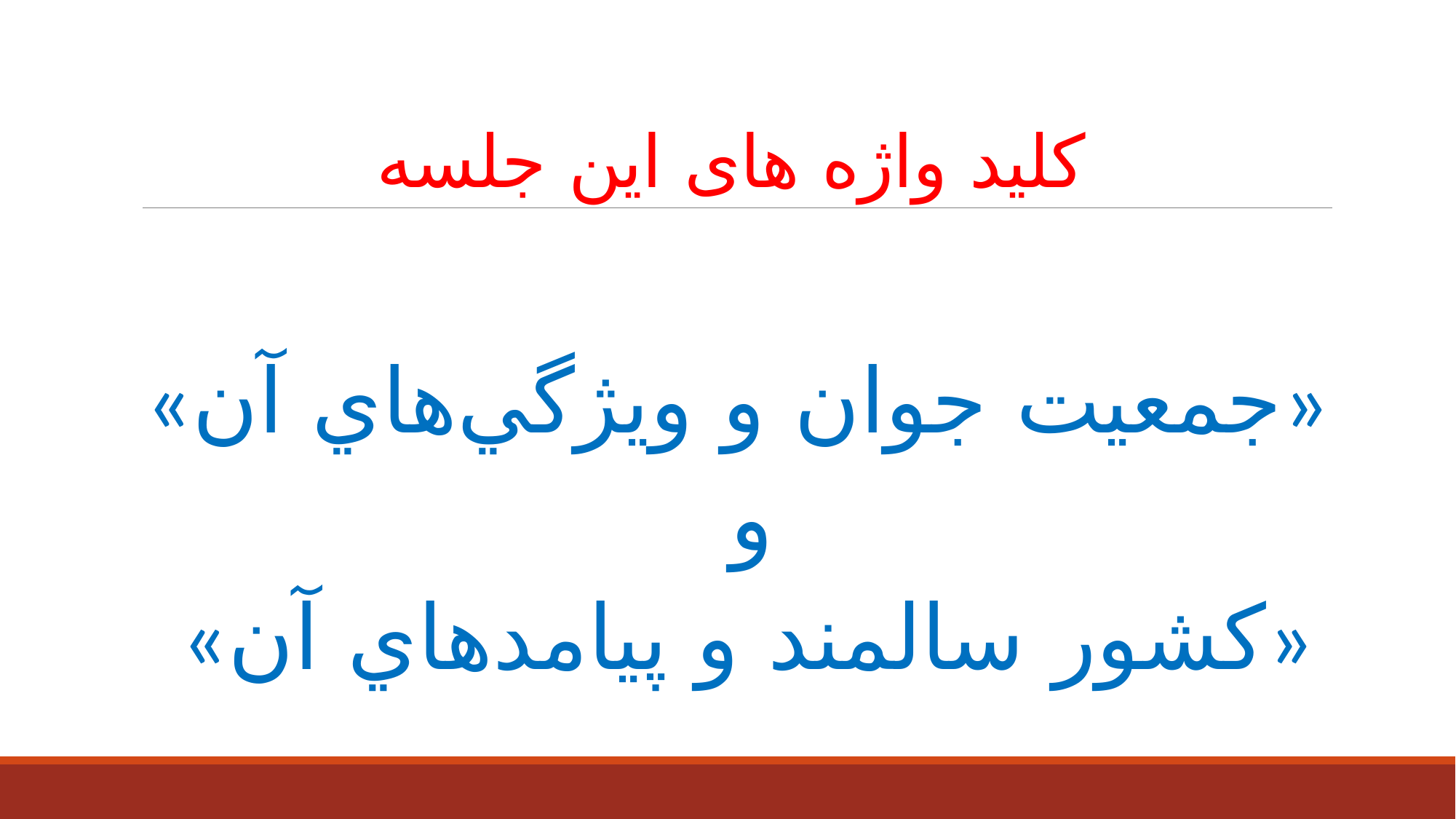

# کلید واژه های این جلسه

«جمعيت جوان و ويژگي‌هاي آن»
 و
 «كشور سالمند و پيامدهاي آن»